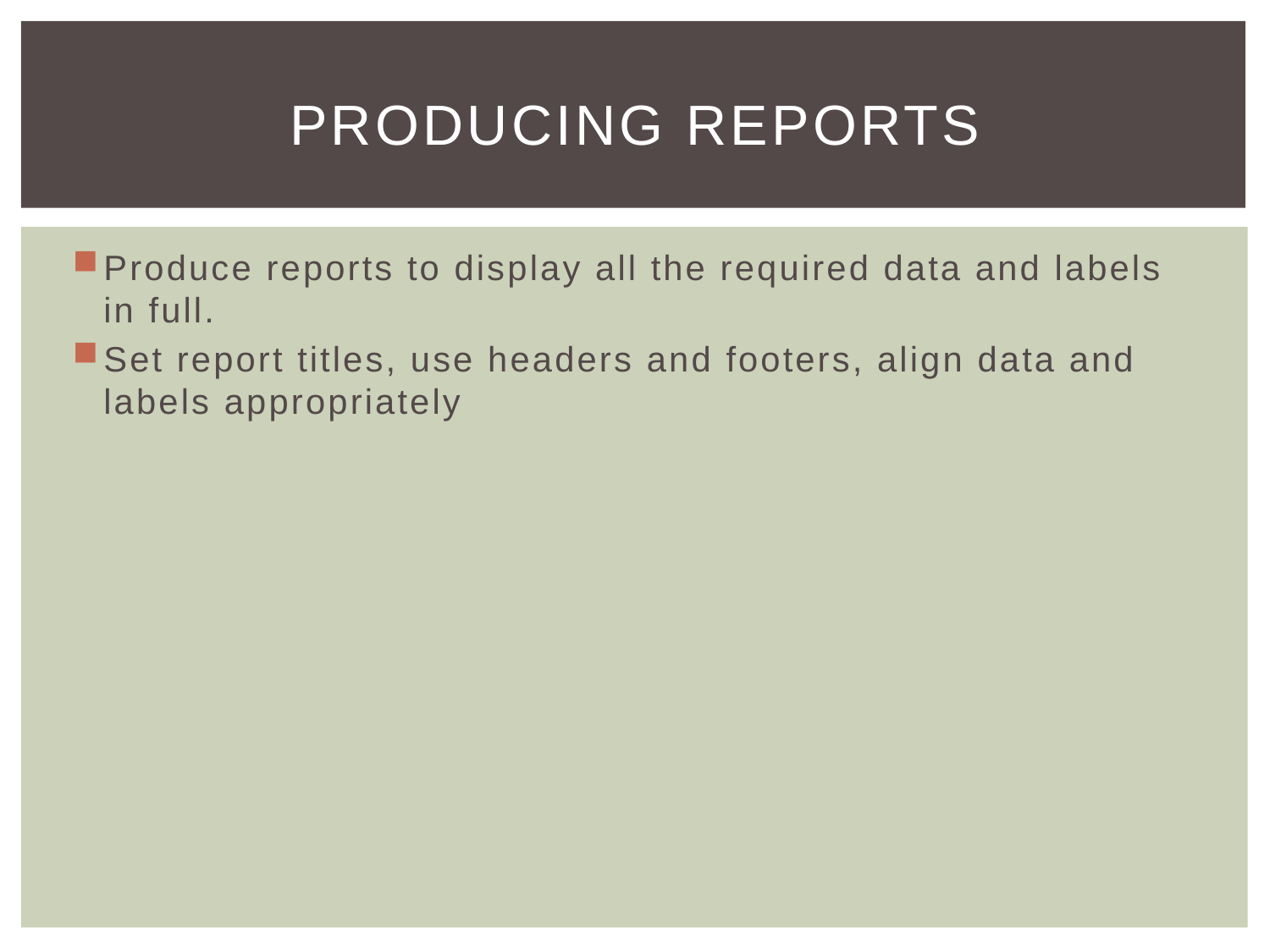

# Producing reports
Produce reports to display all the required data and labels in full.
Set report titles, use headers and footers, align data and labels appropriately